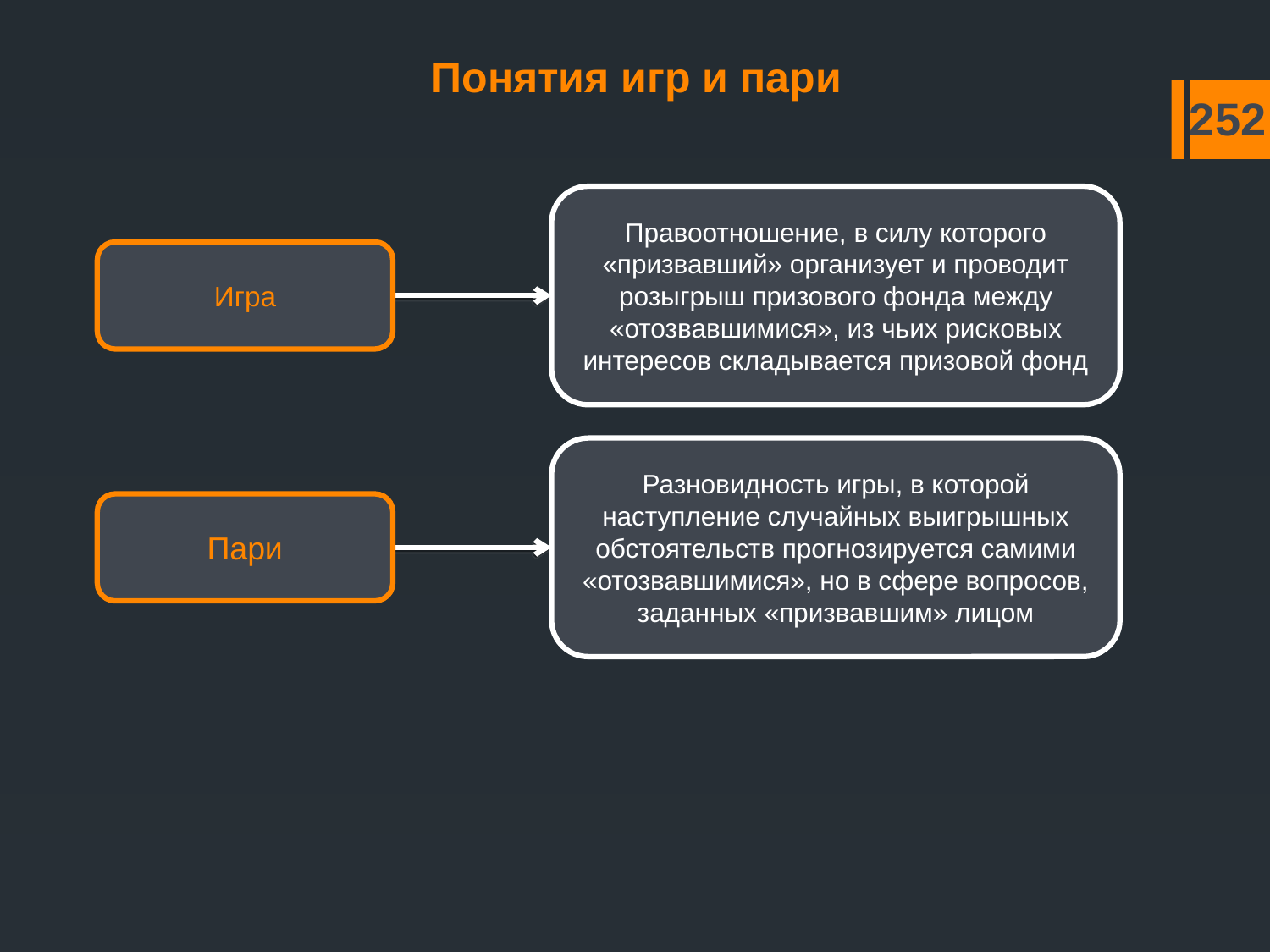

# Понятия игр и пари
252
Правоотношение, в силу которого «призвавший» организует и проводит розыгрыш призового фонда между «отозвавшимися», из чьих рисковых интересов складывается призовой фонд
Игра
Разновидность игры, в которой наступление случайных выигрышных обстоятельств прогнозируется самими «отозвавшимися», но в сфере вопросов, заданных «призвавшим» лицом
Пари